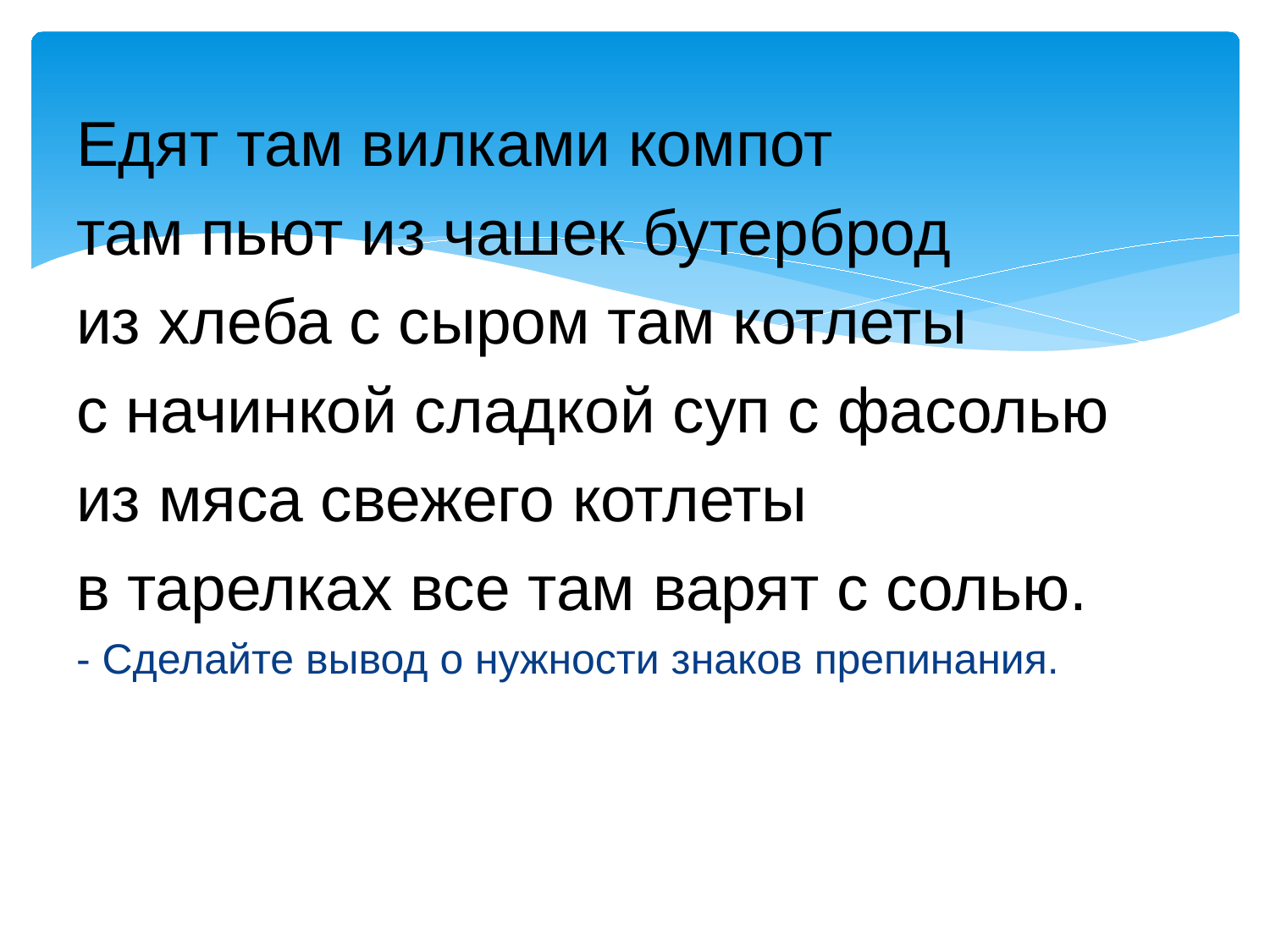

#
Едят там вилками компот
там пьют из чашек бутерброд
из хлеба с сыром там котлеты
с начинкой сладкой суп с фасолью
из мяса свежего котлеты
в тарелках все там варят с солью.
- Сделайте вывод о нужности знаков препинания.